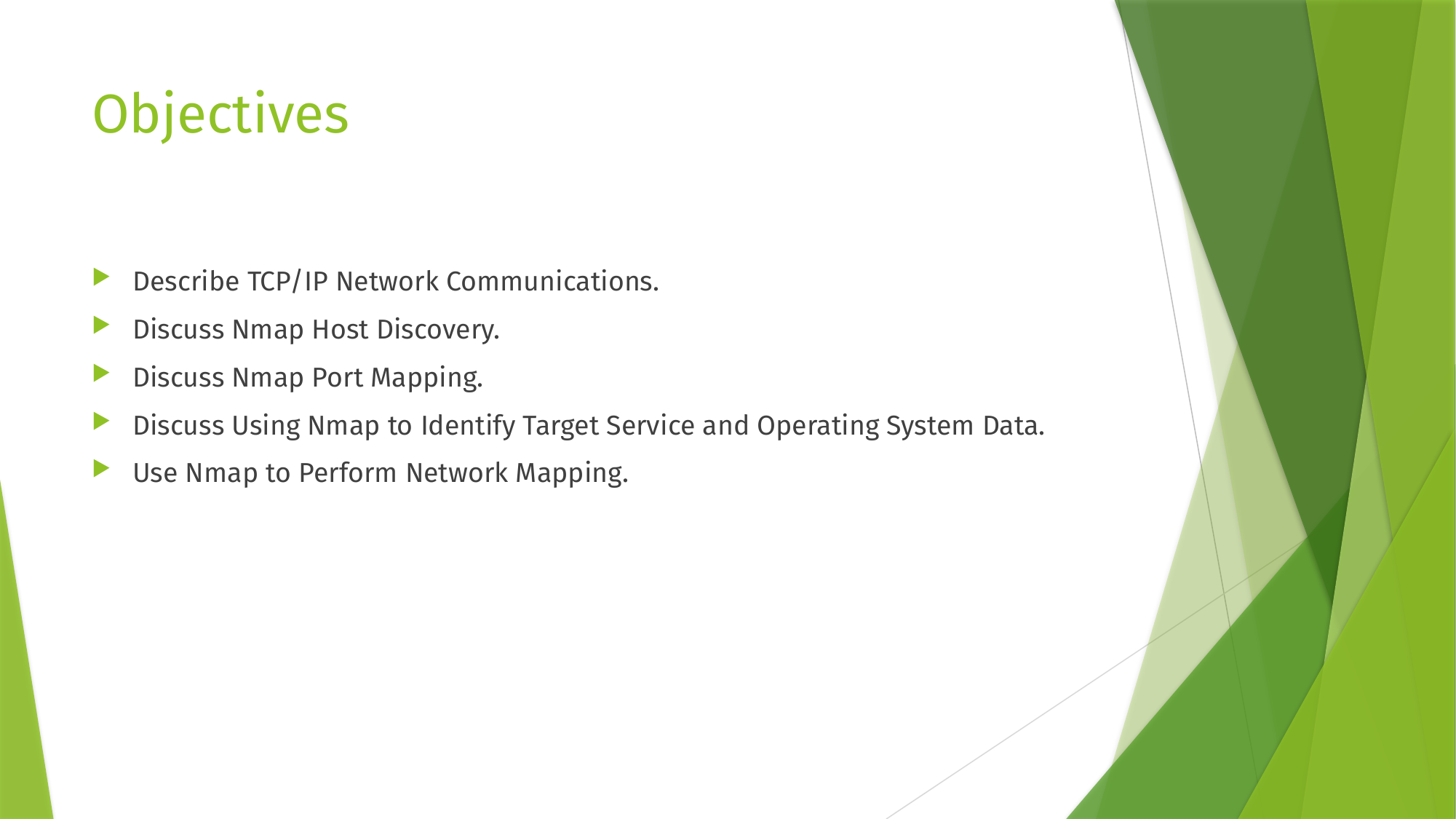

# Objectives
Describe TCP/IP Network Communications.
Discuss Nmap Host Discovery.
Discuss Nmap Port Mapping.
Discuss Using Nmap to Identify Target Service and Operating System Data.
Use Nmap to Perform Network Mapping.